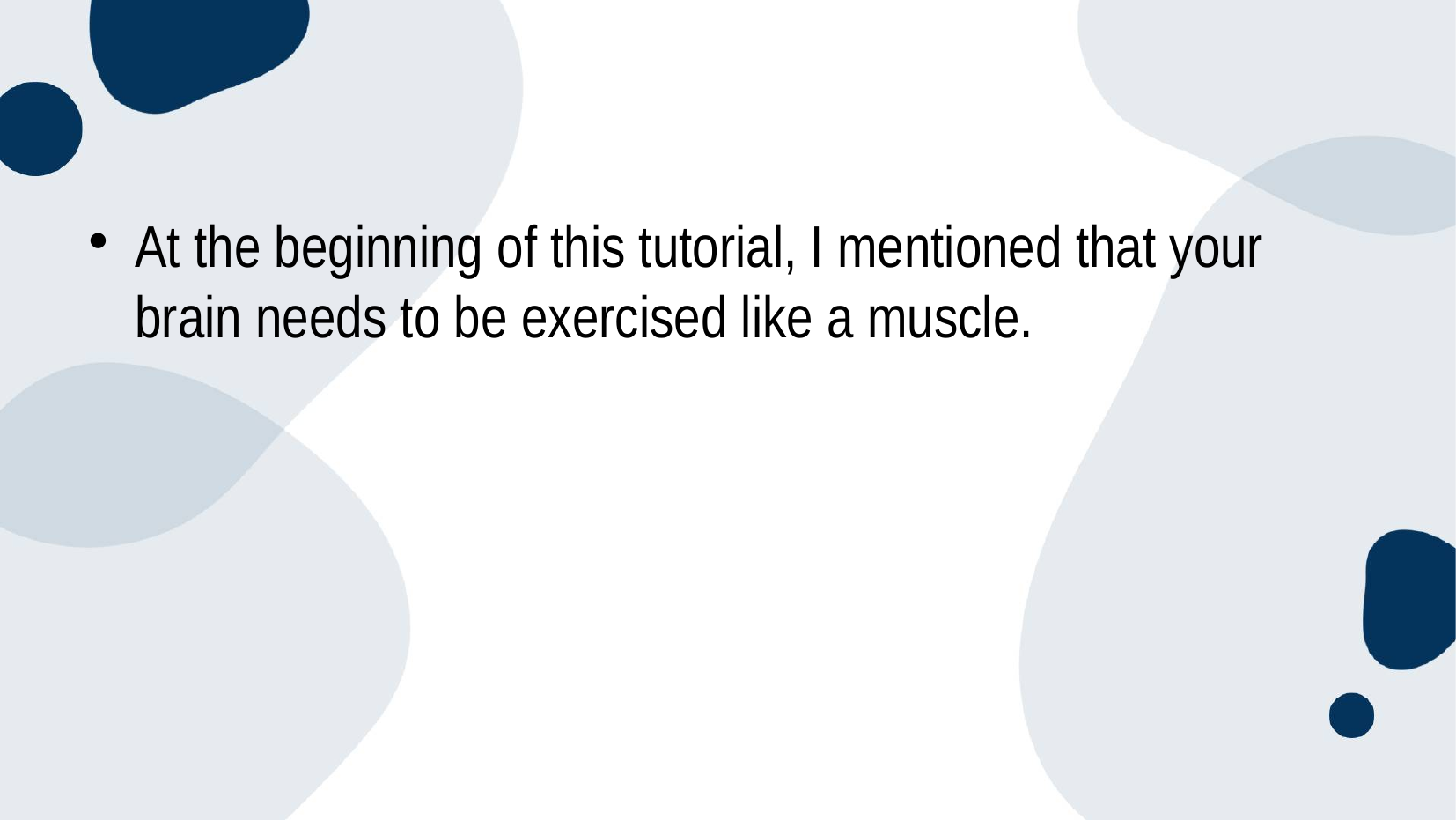

At the beginning of this tutorial, I mentioned that your brain needs to be exercised like a muscle.